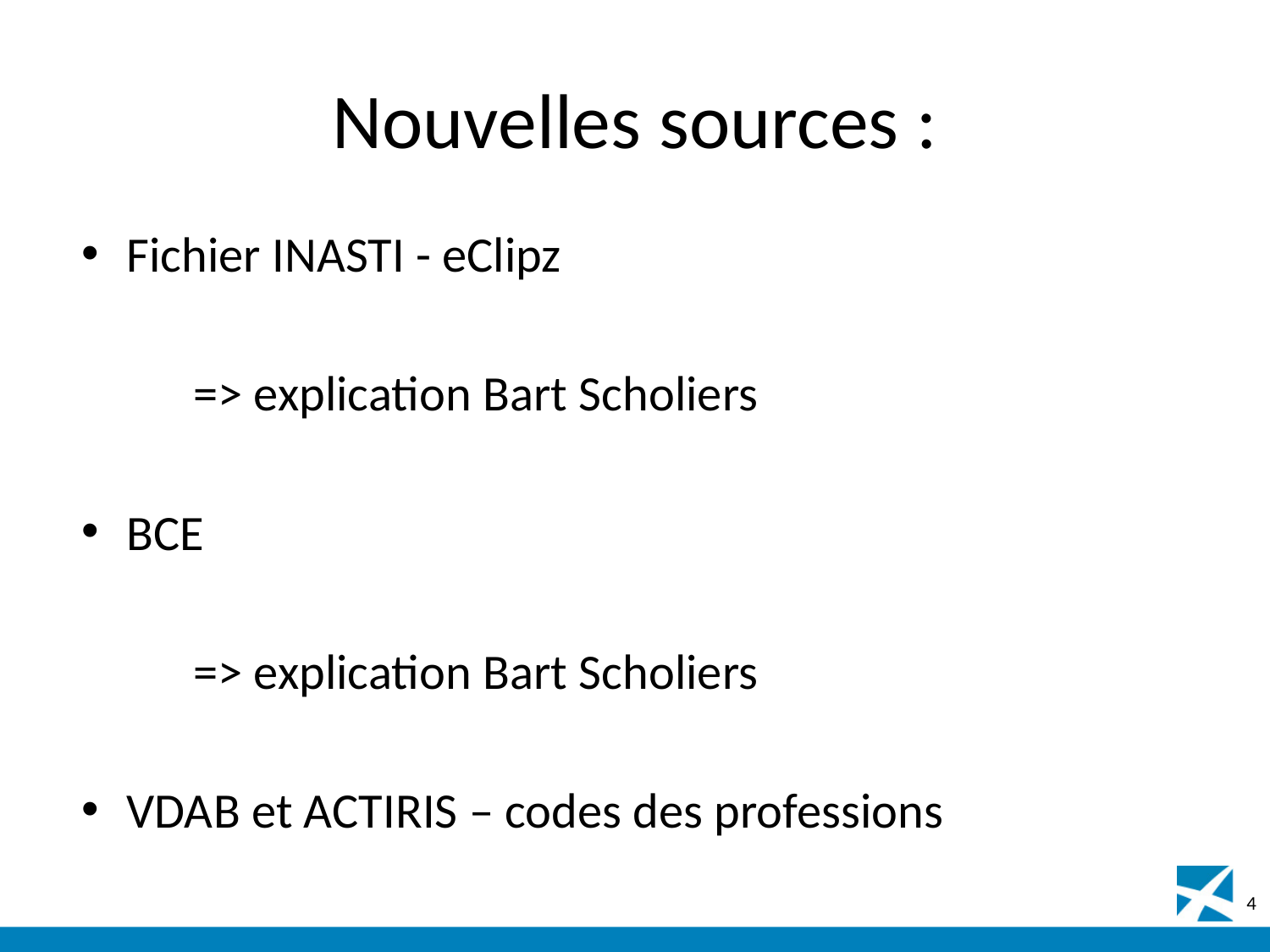

# Nouvelles sources :
Fichier INASTI - eClipz

	=> explication Bart Scholiers

BCE

	=> explication Bart Scholiers

VDAB et ACTIRIS – codes des professions